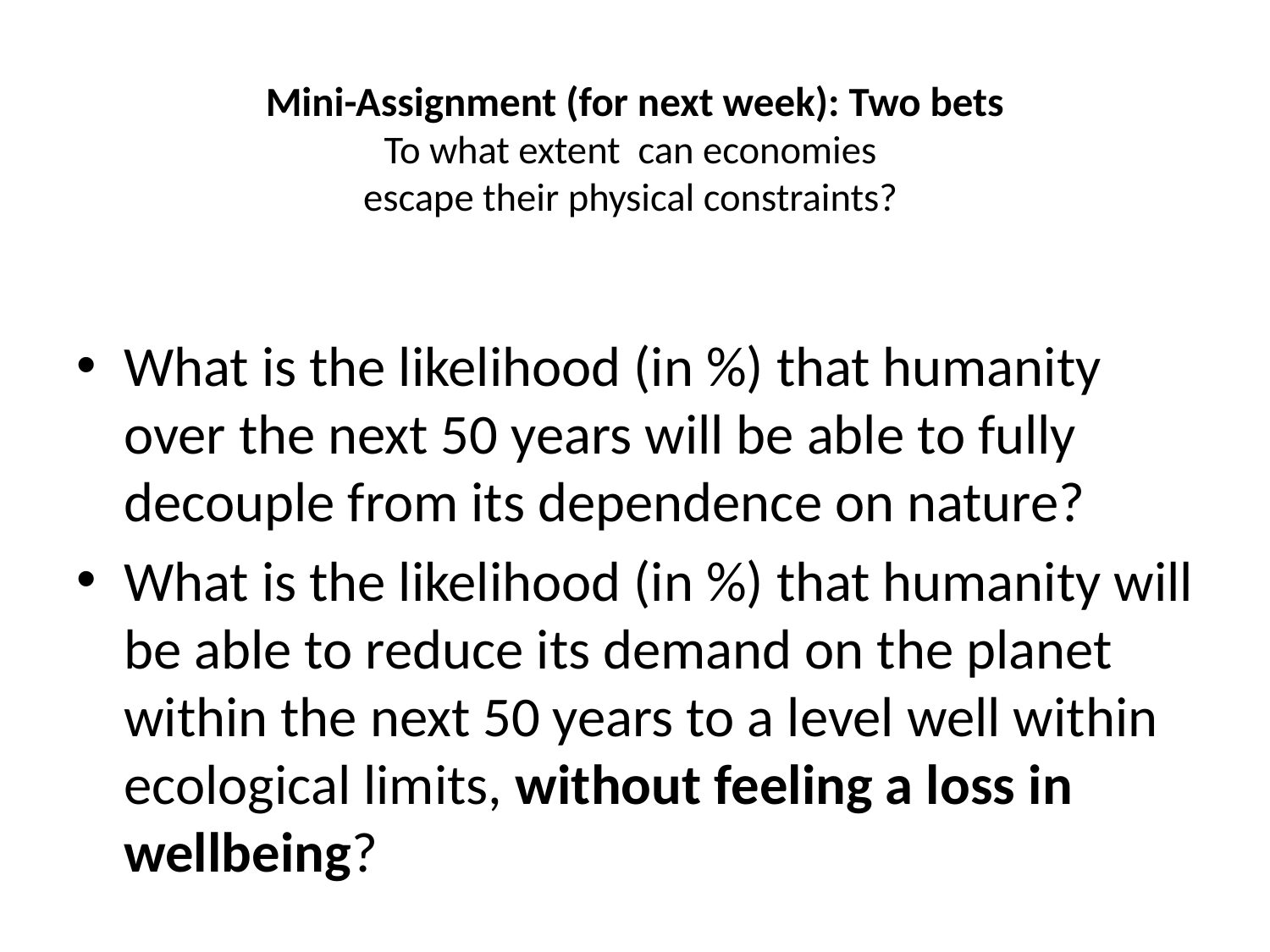

# Mini-Assignment (for next week): Two bets To what extent  can economies escape their physical constraints?
What is the likelihood (in %) that humanity over the next 50 years will be able to fully decouple from its dependence on nature?
What is the likelihood (in %) that humanity will be able to reduce its demand on the planet within the next 50 years to a level well within ecological limits, without feeling a loss in wellbeing?